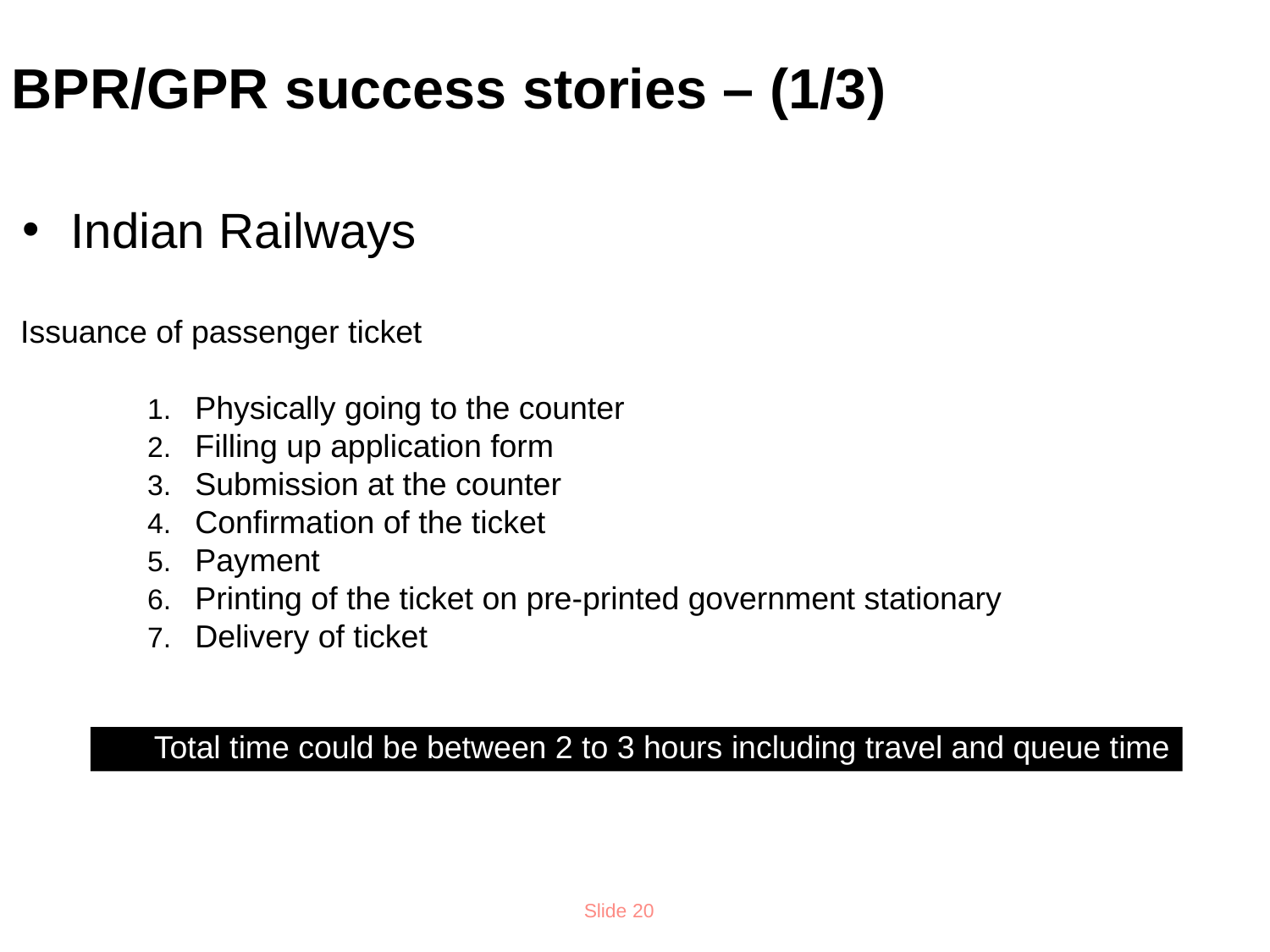

# BPR/GPR success stories – (1/3)
Indian Railways

Issuance of passenger ticket

Physically going to the counter
Filling up application form
Submission at the counter
Confirmation of the ticket
Payment
Printing of the ticket on pre-printed government stationary
Delivery of ticket

Total time could be between 2 to 3 hours including travel and queue time